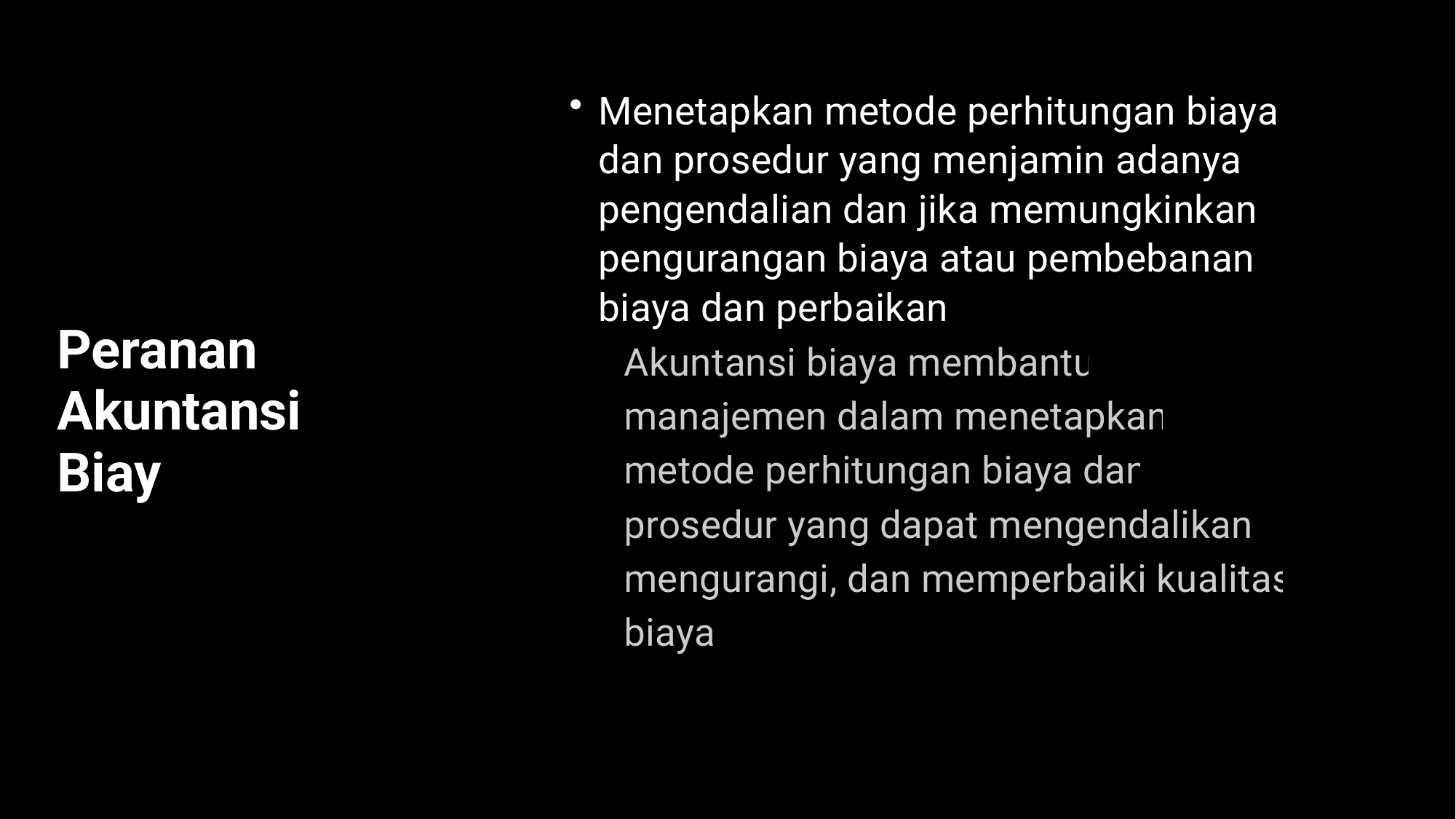

Menetapkan metode perhitungan biaya dan prosedur yang menjamin adanya pengendalian dan jika memungkinkan pengurangan biaya atau pembebanan biaya dan perbaikan
Akuntansi biaya membantu manajemen dalam menetapkan metode perhitungan biaya dan prosedur yang dapat mengendalikan, mengurangi, dan memperbaiki kualitas biaya
Peranan Akuntansi Biay

11